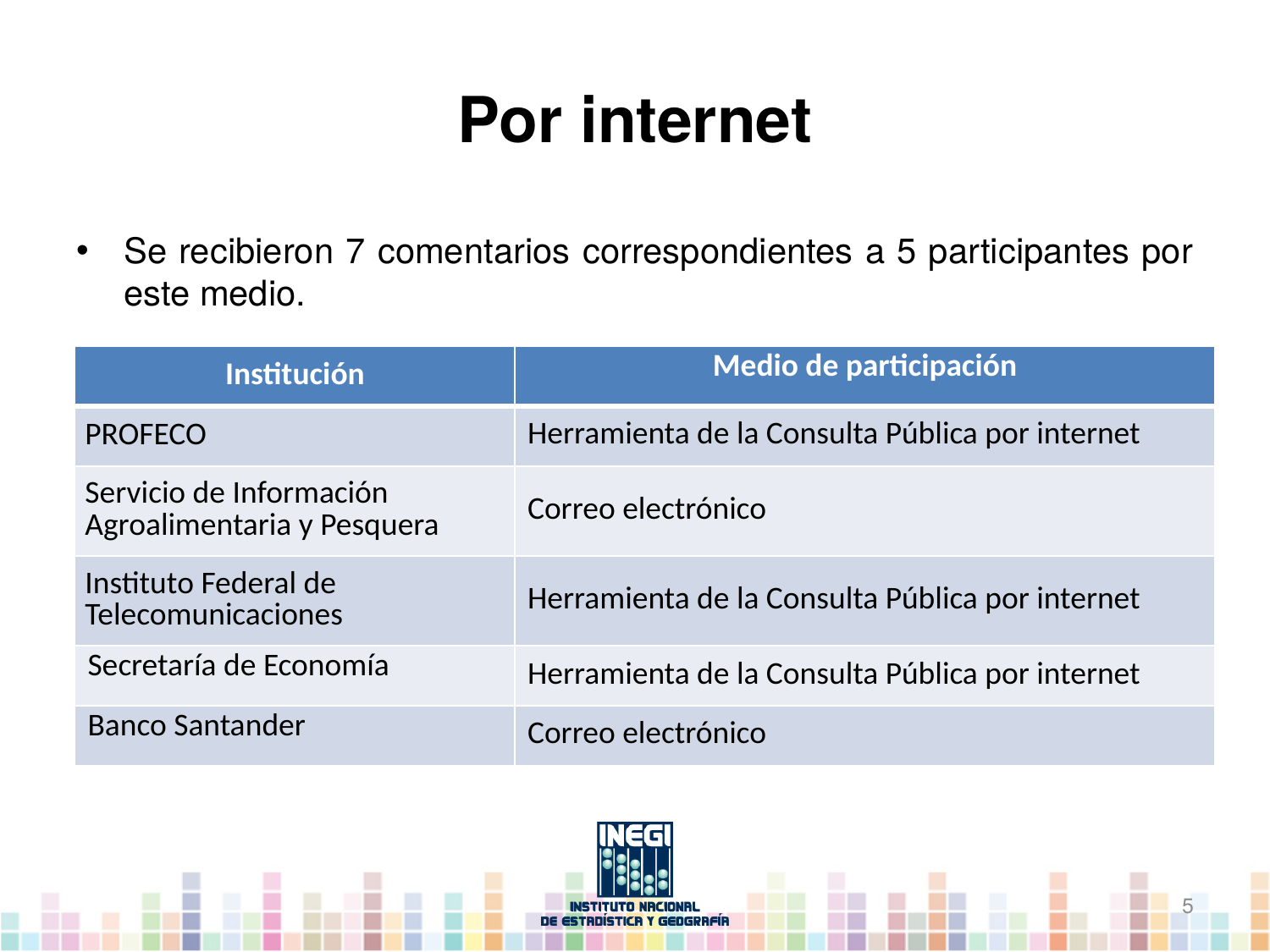

# Por internet
Se recibieron 7 comentarios correspondientes a 5 participantes por este medio.
| Institución | Medio de participación |
| --- | --- |
| PROFECO | Herramienta de la Consulta Pública por internet |
| Servicio de Información Agroalimentaria y Pesquera | Correo electrónico |
| Instituto Federal de Telecomunicaciones | Herramienta de la Consulta Pública por internet |
| Secretaría de Economía | Herramienta de la Consulta Pública por internet |
| Banco Santander | Correo electrónico |
5